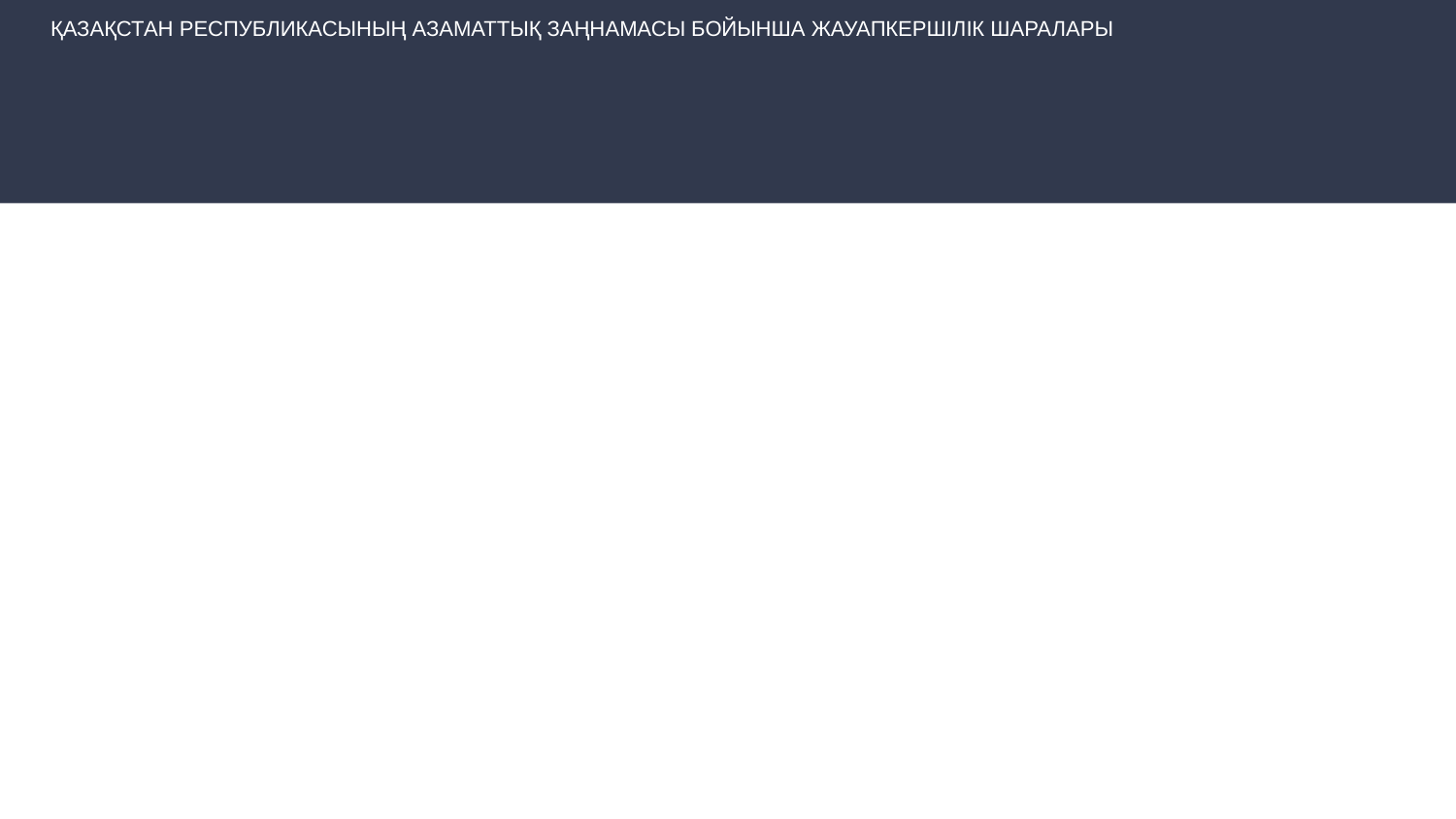

# ҚАЗАҚСТАН РЕСПУБЛИКАСЫНЫҢ АЗАМАТТЫҚ ЗАҢНАМАСЫ БОЙЫНША ЖАУАПКЕРШІЛІК ШАРАЛАРЫ шығындарды өтеу (құқық бұзушының мүлкі есебінен жәбірленушінің мүліктік құқықтарын қалпына келтіруге бағытталған.) тұрақсыздық айыбын төлеу; моральдық зиянды өтеу; айыппұлды өндіріп алу (алайда ол Орындаушыны өзіне жүктелген міндеттерді орындаудан босатпайды).